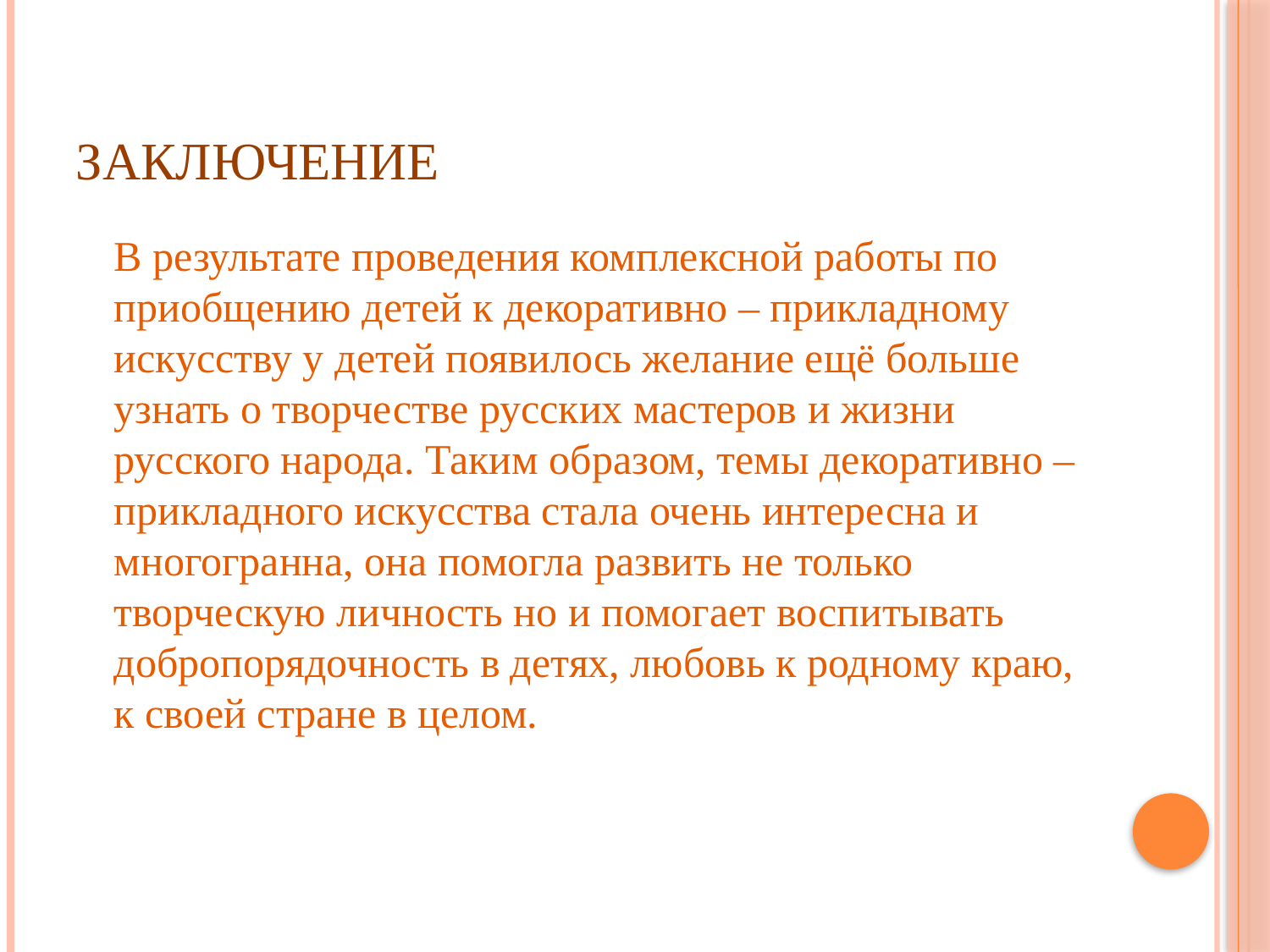

# Заключение
В результате проведения комплексной работы по приобщению детей к декоративно – прикладному искусству у детей появилось желание ещё больше узнать о творчестве русских мастеров и жизни русского народа. Таким образом, темы декоративно – прикладного искусства стала очень интересна и многогранна, она помогла развить не только творческую личность но и помогает воспитывать добропорядочность в детях, любовь к родному краю, к своей стране в целом.